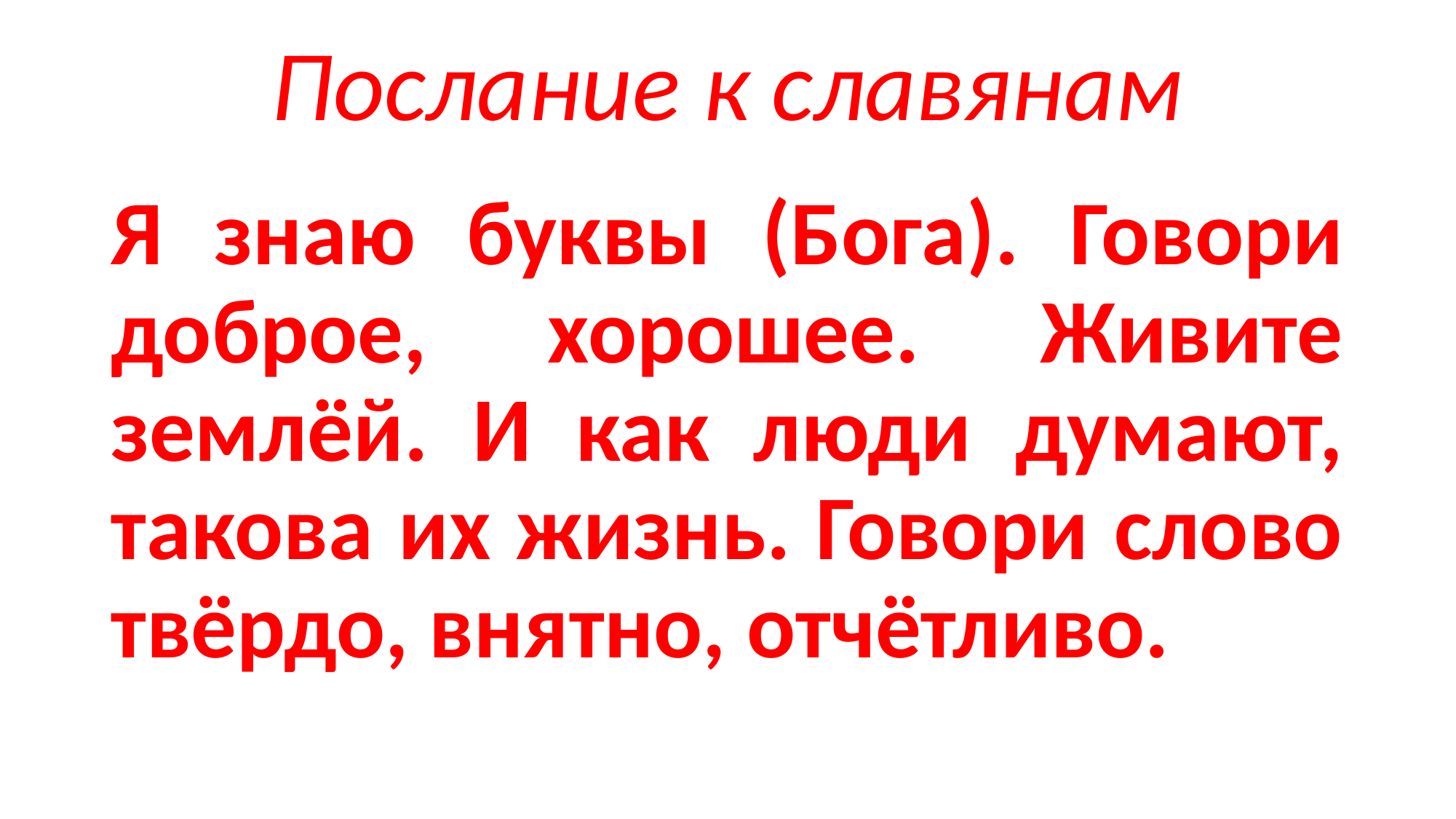

# Послание к славянам
Я знаю буквы (Бога). Говори доброе, хорошее. Живите землёй. И как люди думают, такова их жизнь. Говори слово твёрдо, внятно, отчётливо.